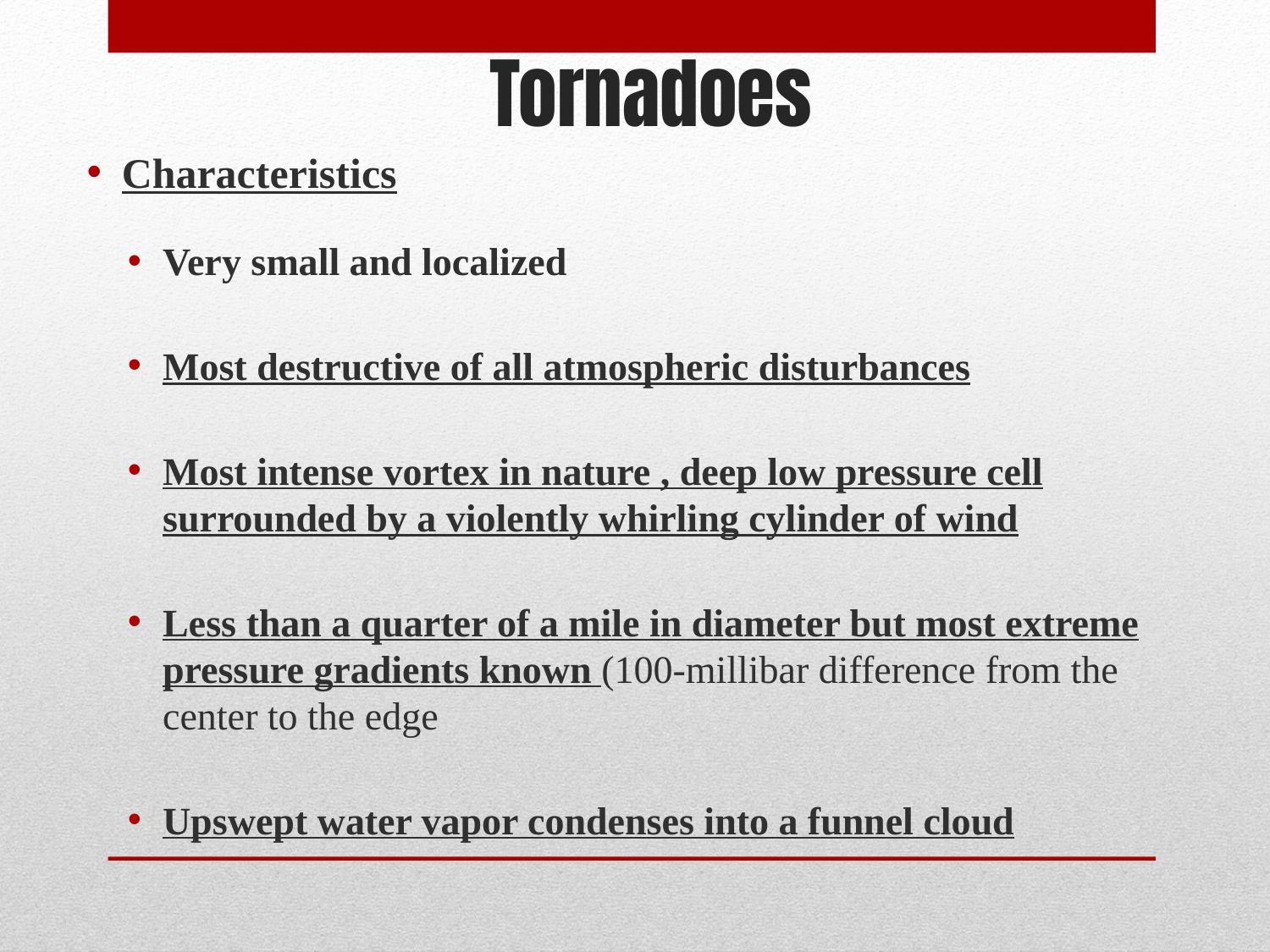

Tornadoes
Characteristics

Very small and localized

Most destructive of all atmospheric disturbances

Most intense vortex in nature , deep low pressure cell surrounded by a violently whirling cylinder of wind

Less than a quarter of a mile in diameter but most extreme pressure gradients known (100-millibar difference from the center to the edge

Upswept water vapor condenses into a funnel cloud